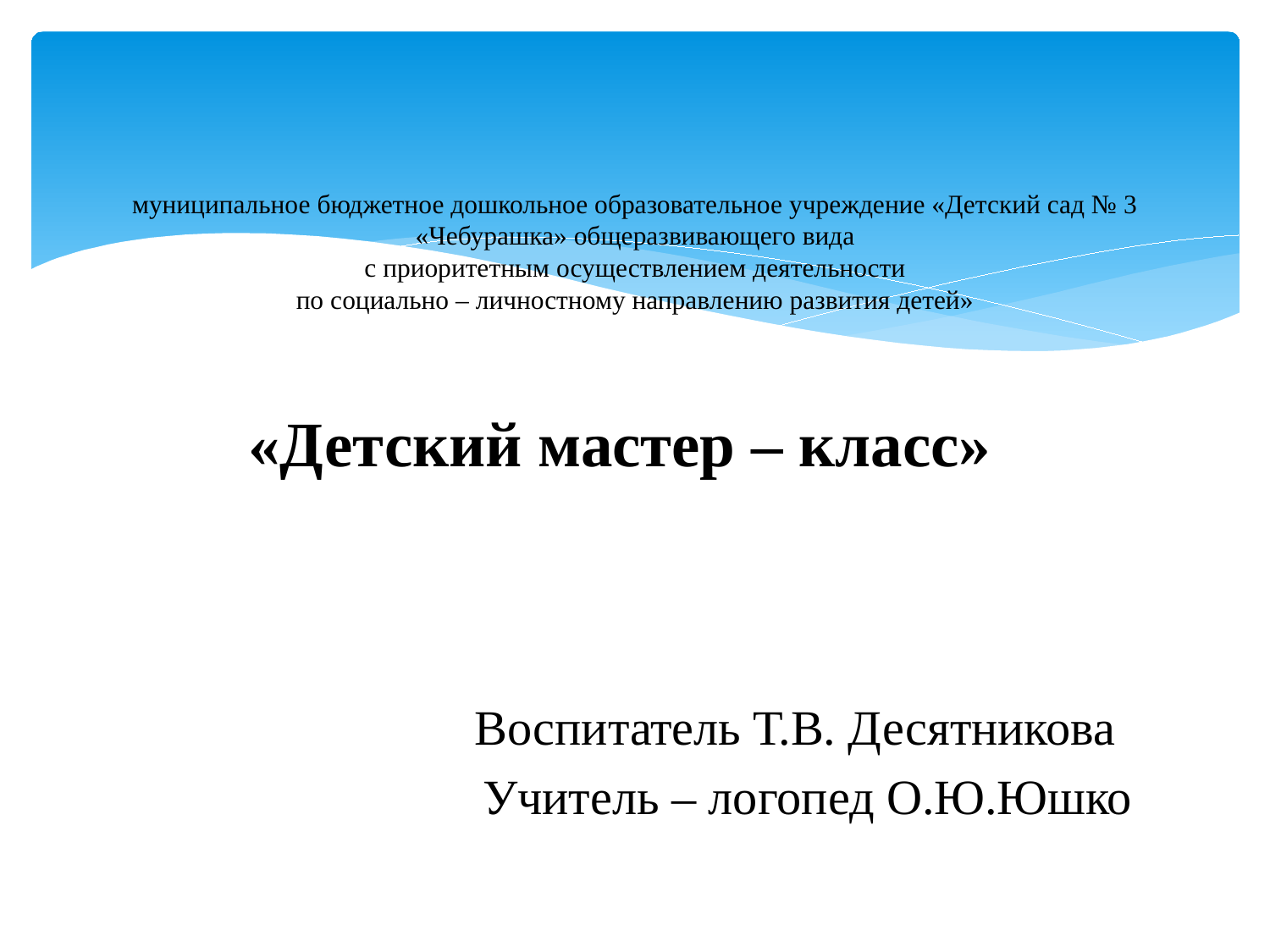

# муниципальное бюджетное дошкольное образовательное учреждение «Детский сад № 3 «Чебурашка» общеразвивающего вида с приоритетным осуществлением деятельности по социально – личностному направлению развития детей»
«Детский мастер – класс»

                          Воспитатель Т.В. Десятникова
                            Учитель – логопед О.Ю.Юшко